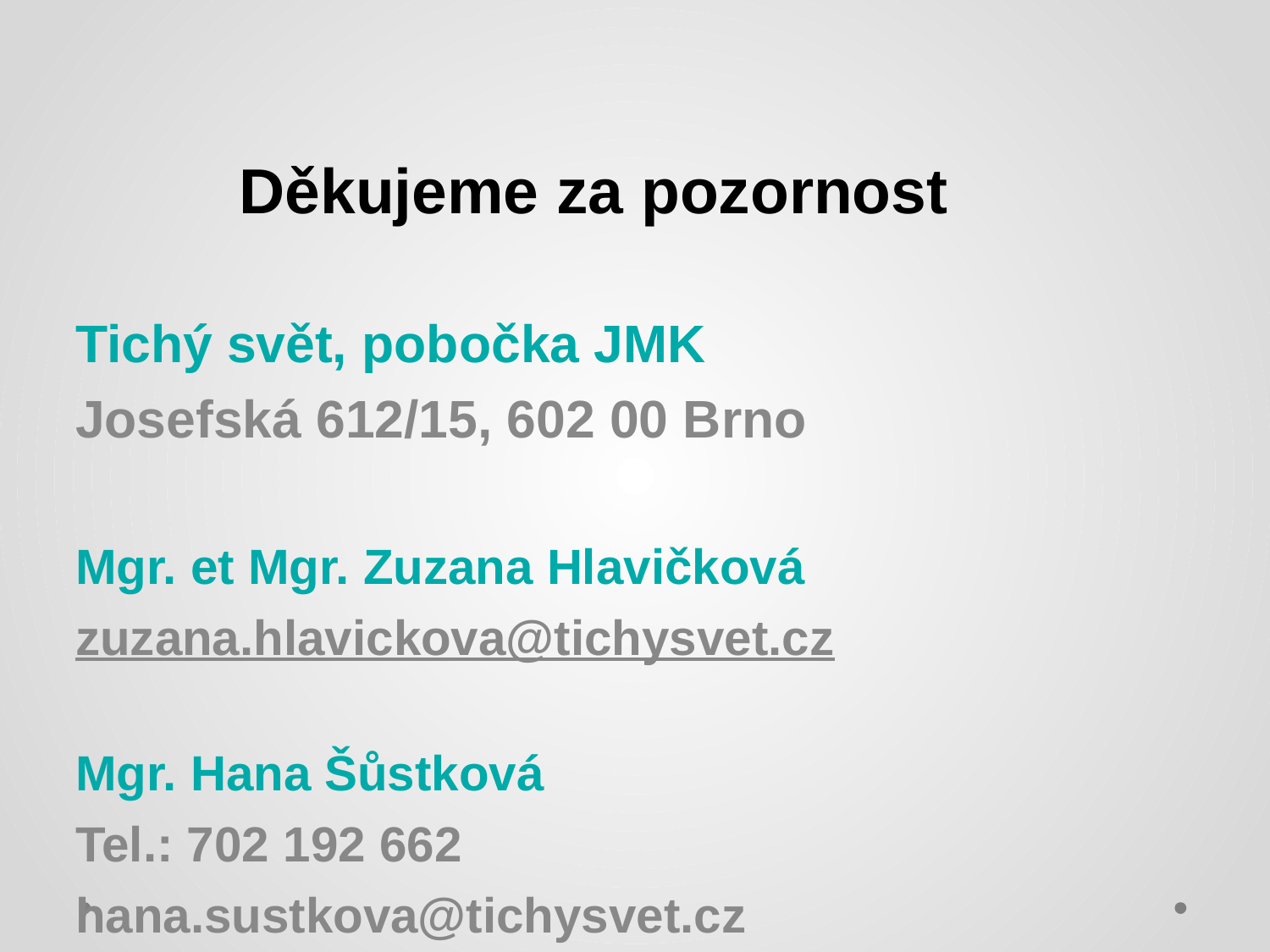

# Děkujeme za pozornost
Tichý svět, pobočka JMK
Josefská 612/15, 602 00 Brno

Mgr. et Mgr. Zuzana Hlavičková
zuzana.hlavickova@tichysvet.cz
Mgr. Hana Šůstková
Tel.: 702 192 662
hana.sustkova@tichysvet.cz